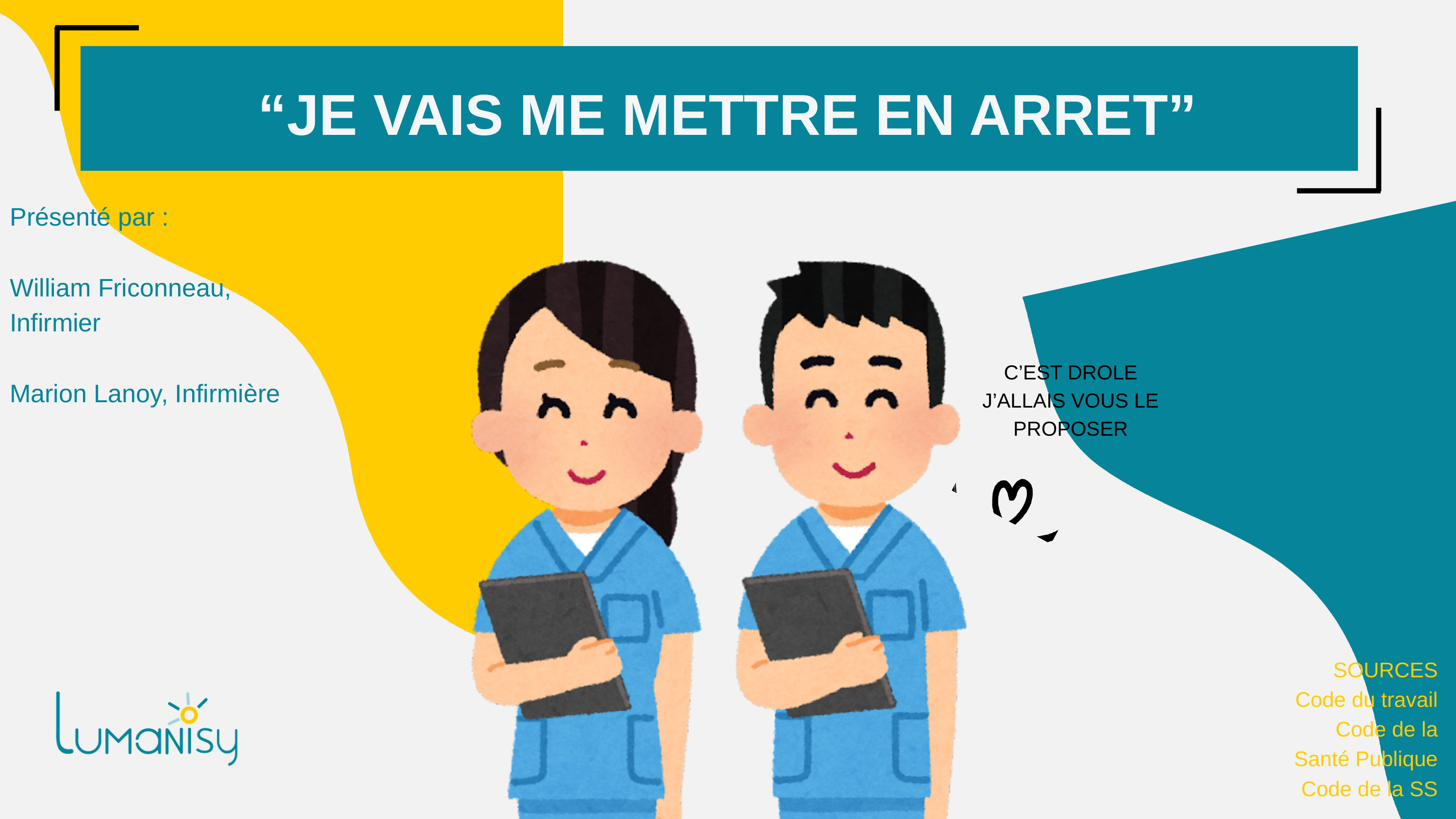

“JE VAIS ME METTRE EN ARRET”

Présenté par :

William Friconneau, Infirmier

Marion Lanoy, Infirmière

C’EST DROLE J’ALLAIS VOUS LE PROPOSER

SOURCES
Code du travail
Code de la Santé Publique
Code de la SS